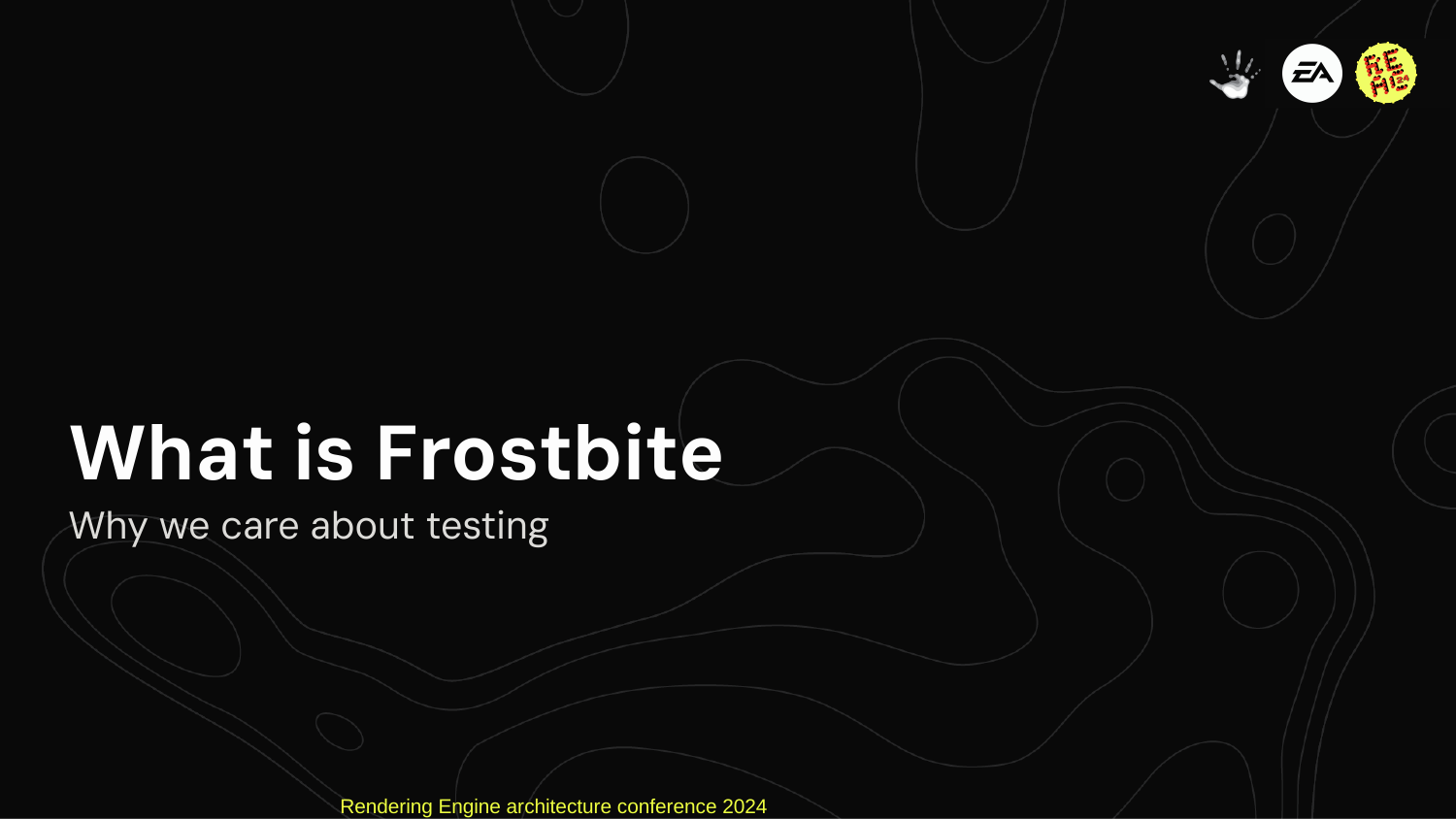

# What is Frostbite
Why we care about testing